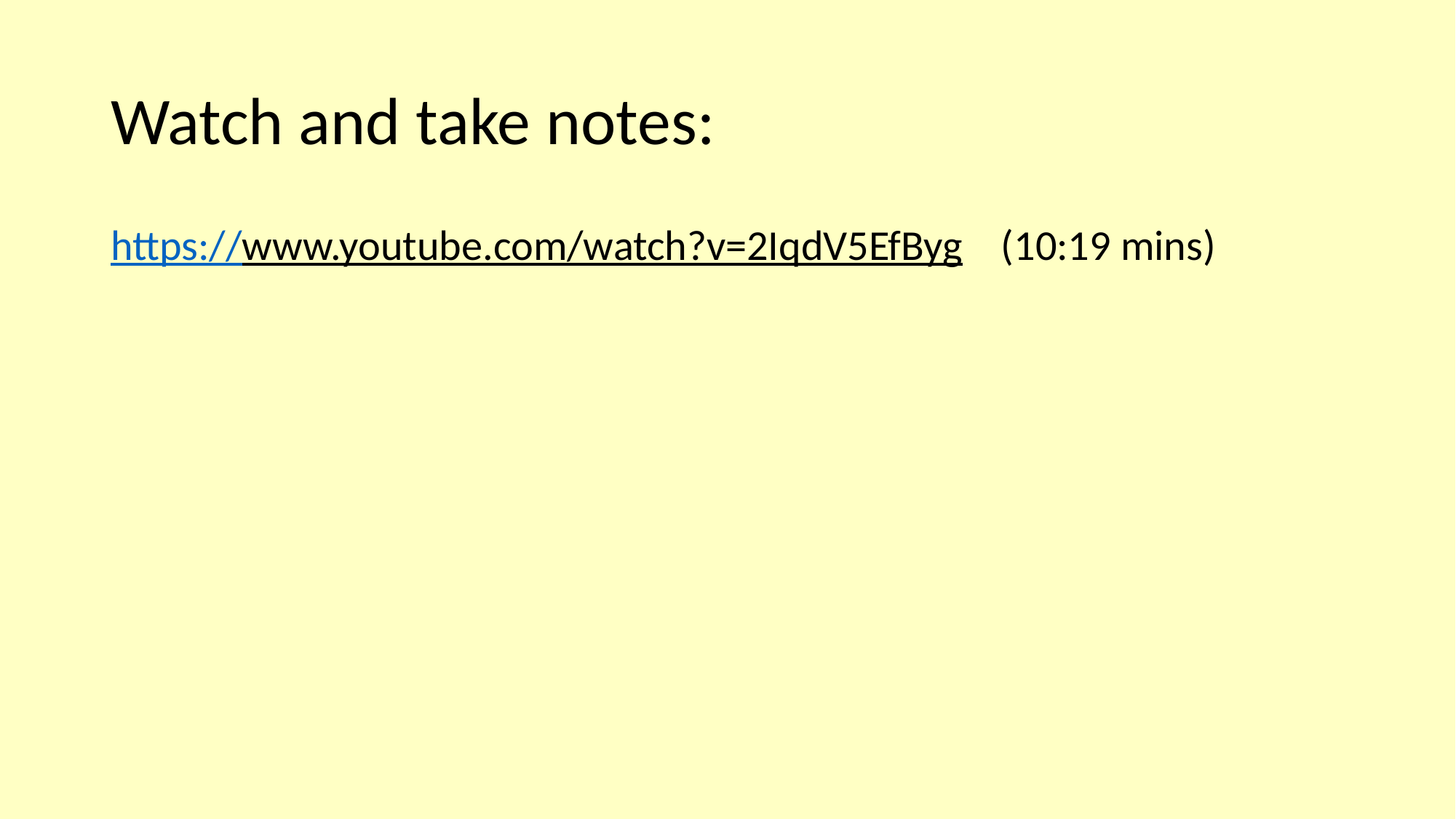

# Watch and take notes:
https://www.youtube.com/watch?v=2IqdV5EfByg    (10:19 mins)